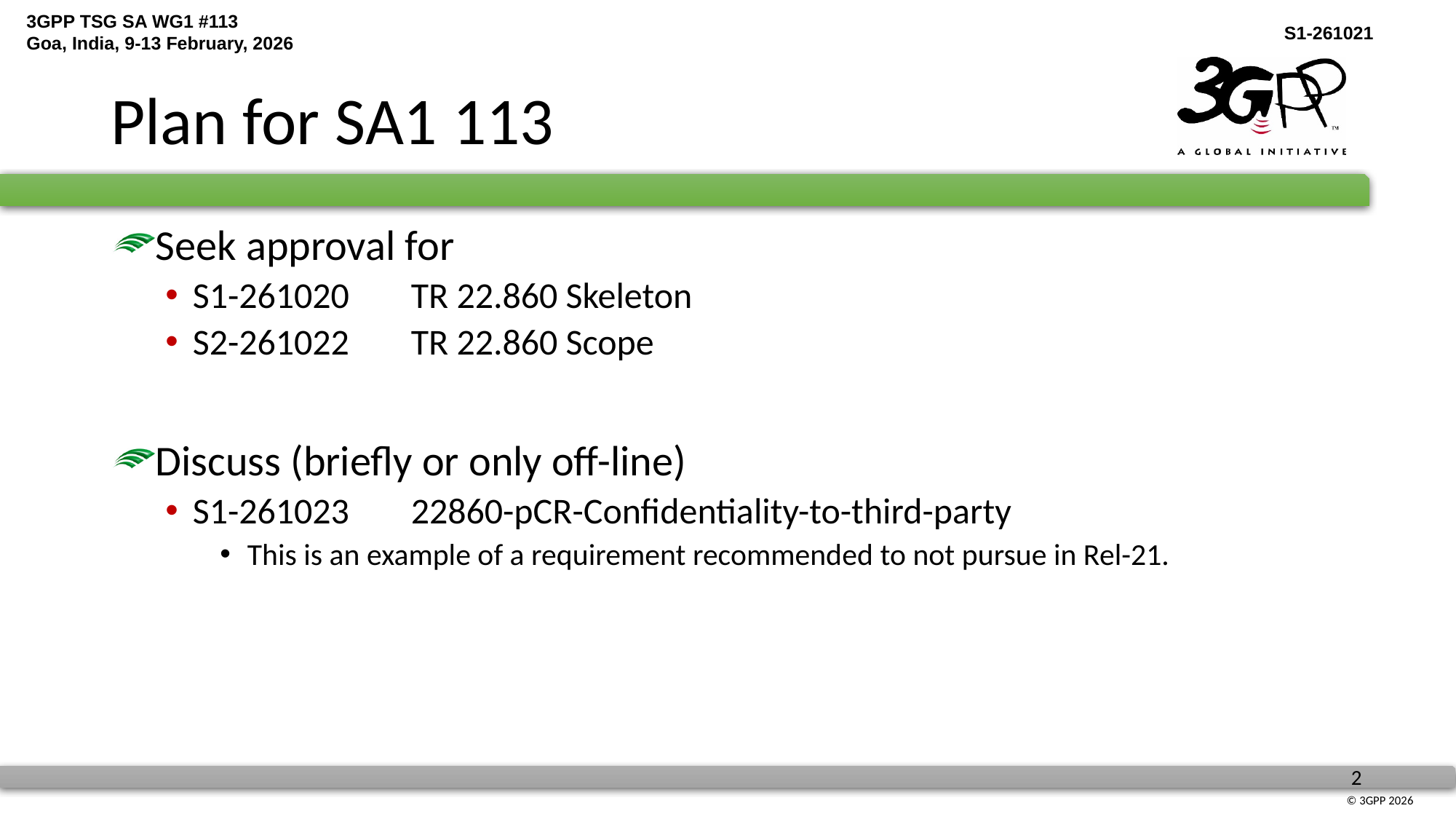

# Plan for SA1 113
Seek approval for
S1-261020	TR 22.860 Skeleton
S2-261022	TR 22.860 Scope

Discuss (briefly or only off-line)
S1-261023	22860-pCR-Confidentiality-to-third-party
This is an example of a requirement recommended to not pursue in Rel-21.